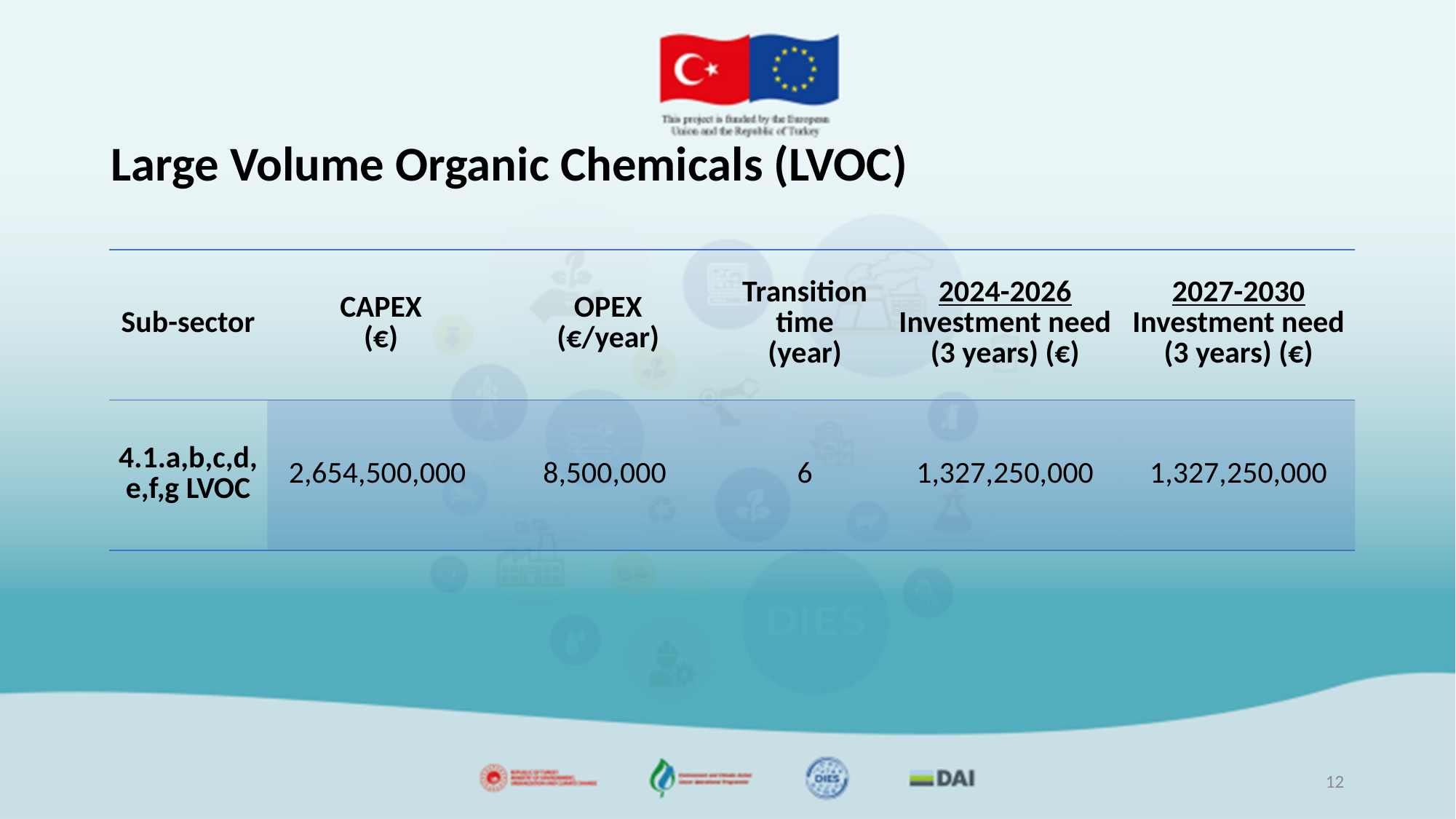

# Large Volume Organic Chemicals (LVOC)
| Sub-sector | CAPEX (€) | OPEX (€/year) | Transition time (year) | 2024-2026 Investment need (3 years) (€) | 2027-2030 Investment need (3 years) (€) |
| --- | --- | --- | --- | --- | --- |
| 4.1.a,b,c,d,e,f,g LVOC | 2,654,500,000 | 8,500,000 | 6 | 1,327,250,000 | 1,327,250,000 |
12